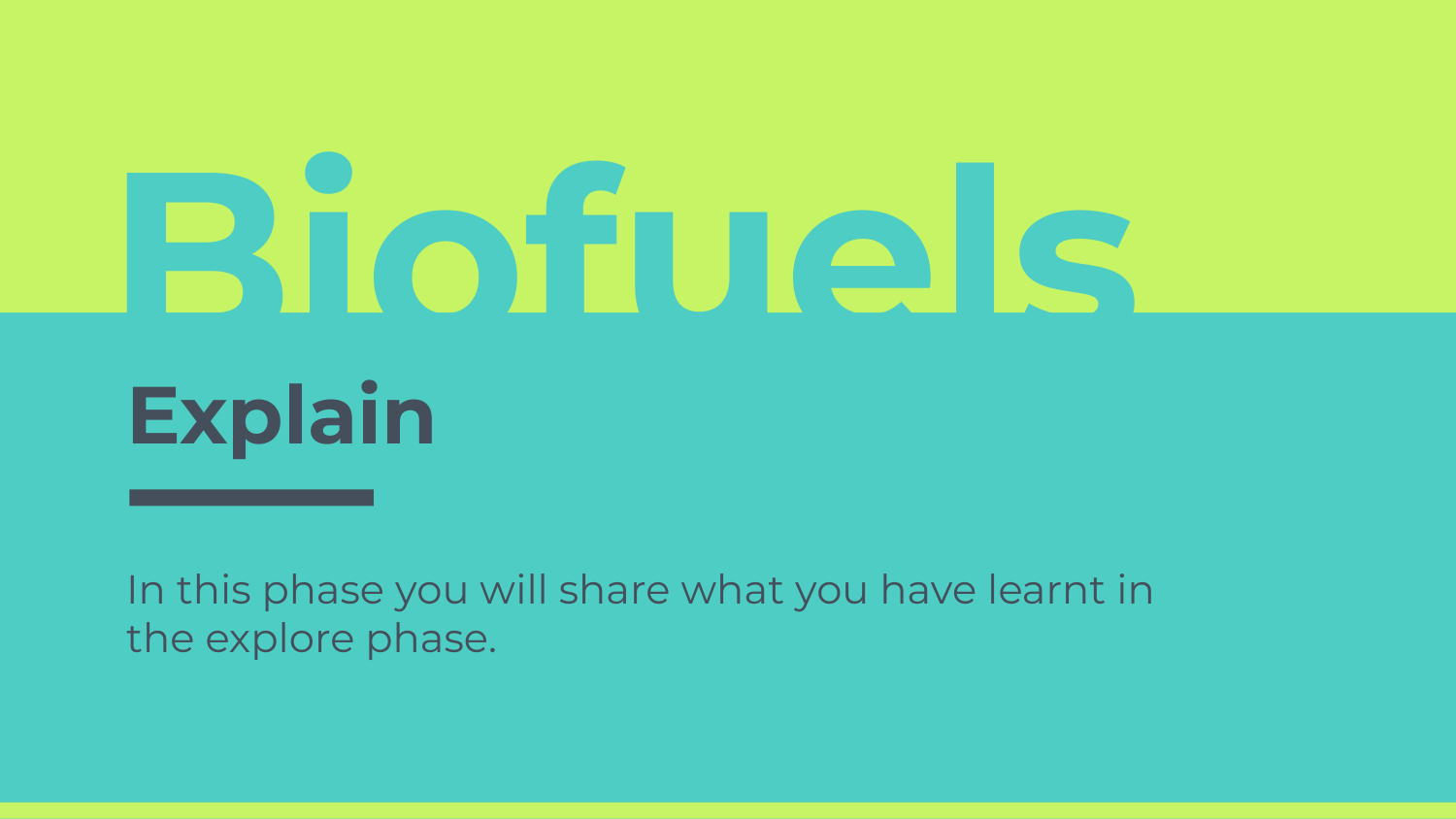

Biofuels
Explain

In this phase you will share what you have learnt in the explore phase.